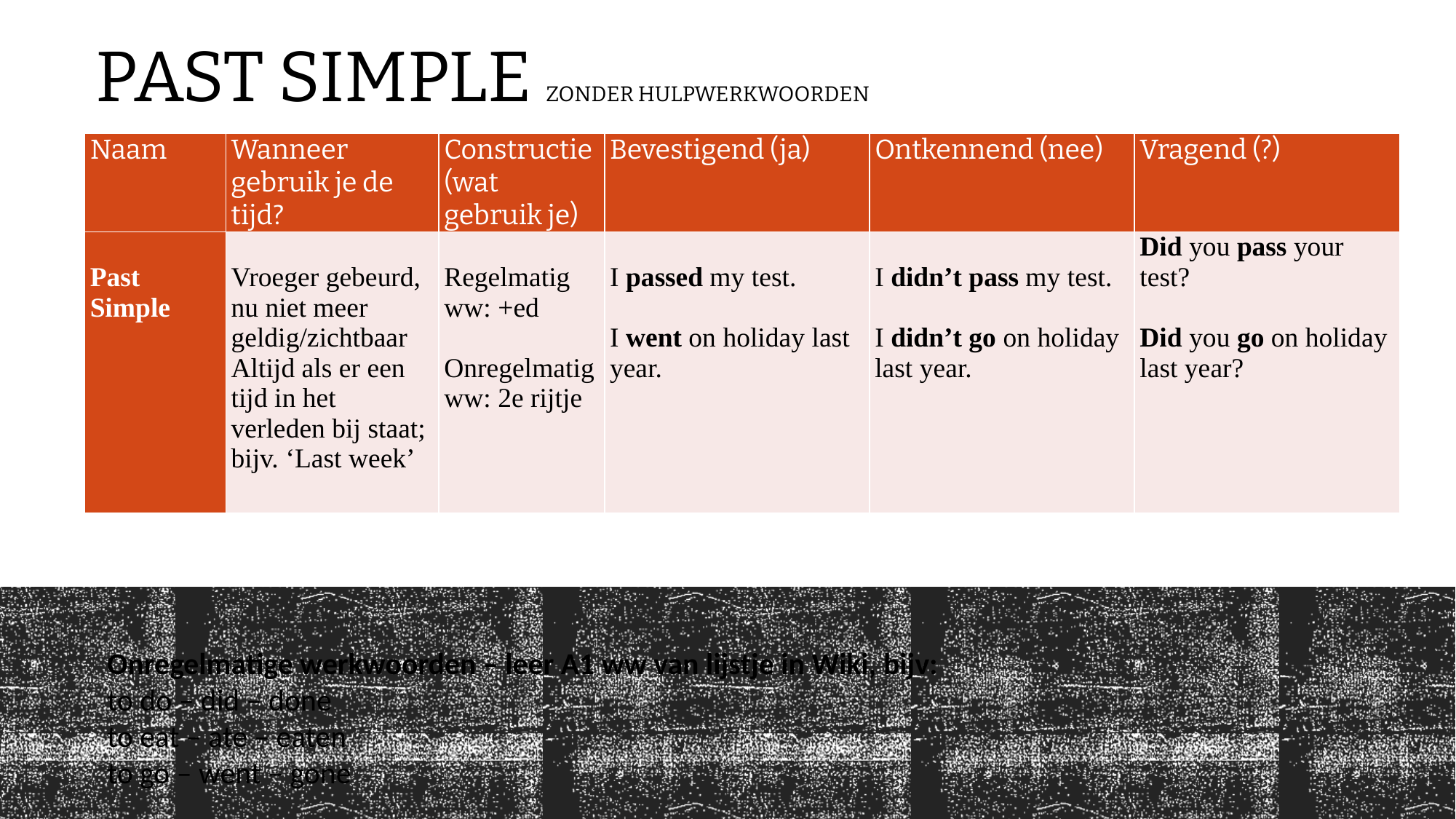

# Past simple zonder hulpwerkwoorden
| Naam | Wanneer gebruik je de tijd? | Constructie (wat gebruik je) | Bevestigend (ja) | Ontkennend (nee) | Vragend (?) |
| --- | --- | --- | --- | --- | --- |
| Past Simple | Vroeger gebeurd, nu niet meer geldig/zichtbaar Altijd als er een tijd in het verleden bij staat; bijv. ‘Last week’ | Regelmatig ww: +ed Onregelmatig ww: 2e rijtje | I passed my test.   I went on holiday last year. | I didn’t pass my test.   I didn’t go on holiday last year. | Did you pass your test?   Did you go on holiday last year? |
Onregelmatige werkwoorden – leer A1 ww van lijstje in Wiki, bijv:
to do – did – done
to eat – ate – eaten
to go – went – gone